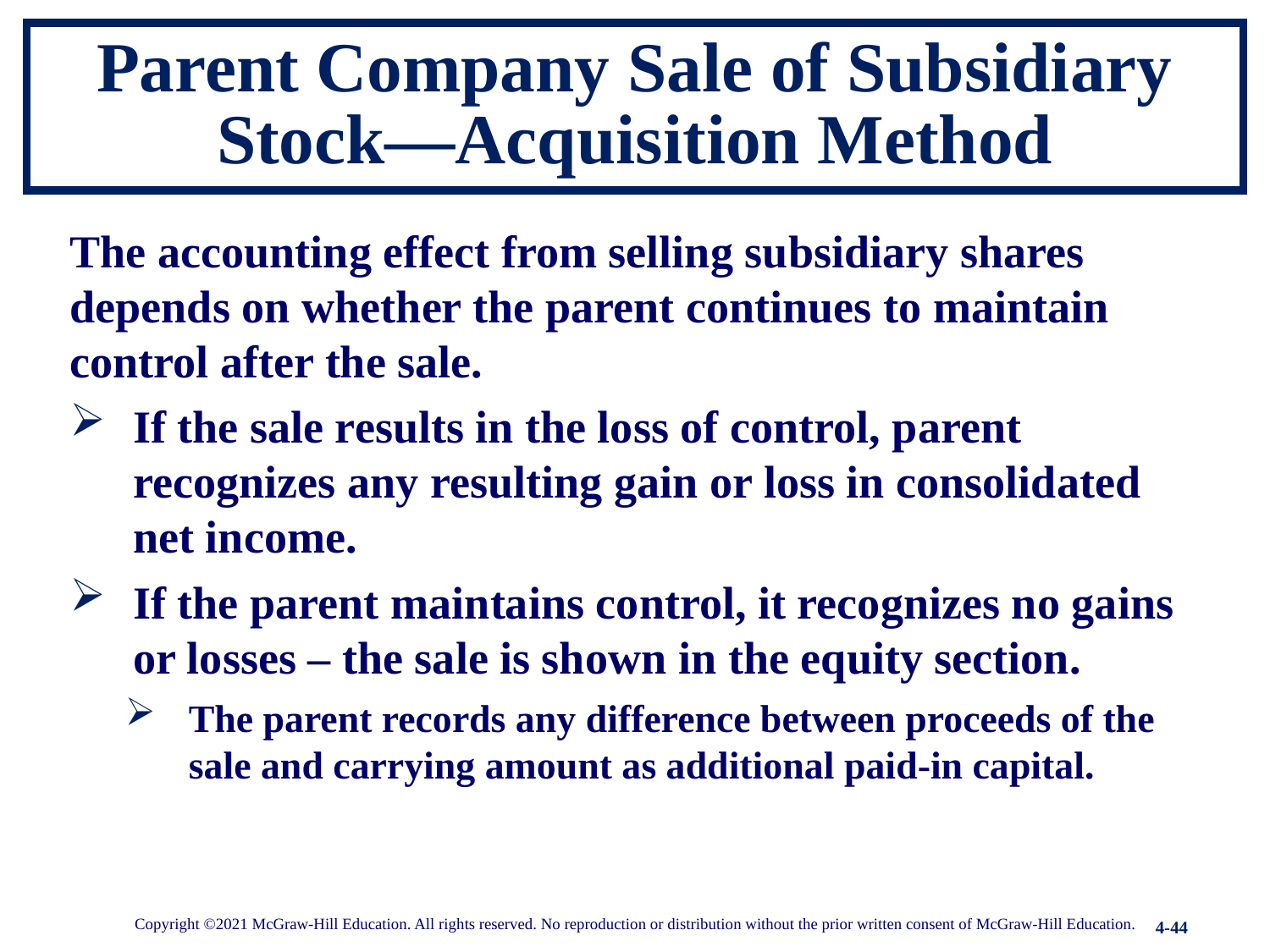

# Parent Company Sale of Subsidiary Stock—Acquisition Method
The accounting effect from selling subsidiary shares depends on whether the parent continues to maintain control after the sale.
If the sale results in the loss of control, parent recognizes any resulting gain or loss in consolidated net income.
If the parent maintains control, it recognizes no gains or losses – the sale is shown in the equity section.
The parent records any difference between proceeds of the sale and carrying amount as additional paid-in capital.
Copyright ©2021 McGraw-Hill Education. All rights reserved. No reproduction or distribution without the prior written consent of McGraw-Hill Education.
4-44